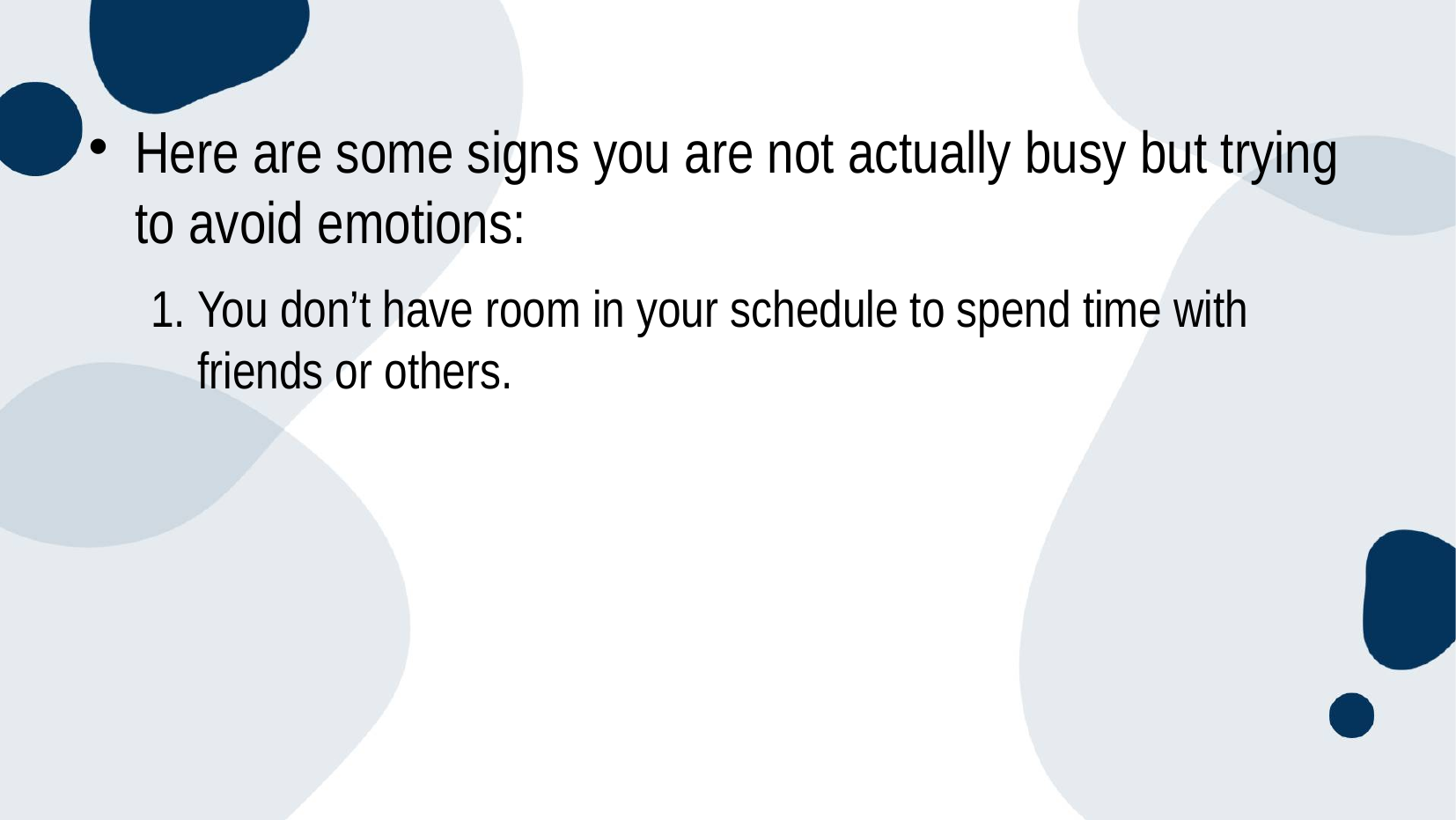

Here are some signs you are not actually busy but trying to avoid emotions:
You don’t have room in your schedule to spend time with friends or others.